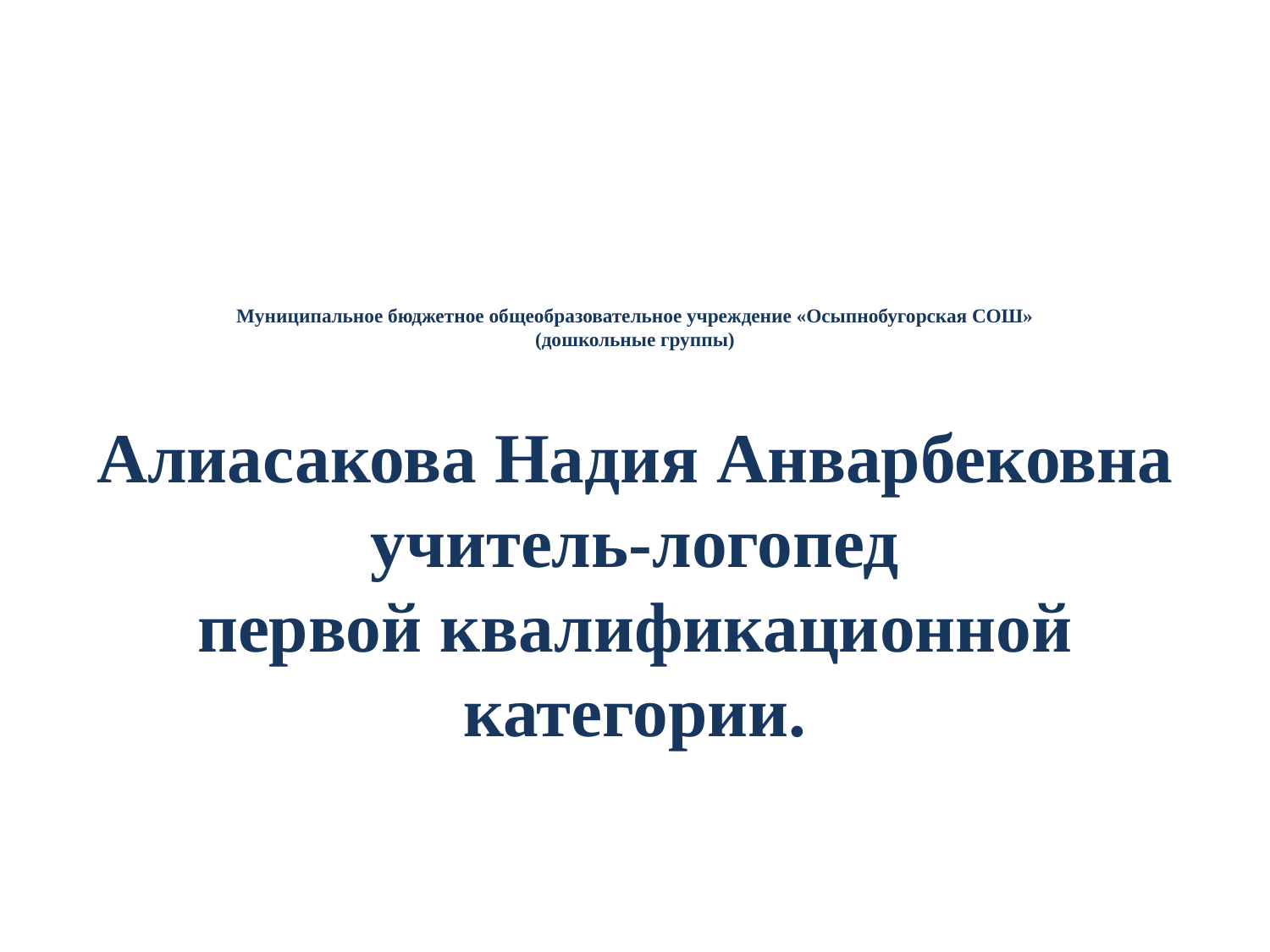

# Муниципальное бюджетное общеобразовательное учреждение «Осыпнобугорская СОШ» (дошкольные группы)
Алиасакова Надия Анварбековна
учитель-логопед
первой квалификационной категории.